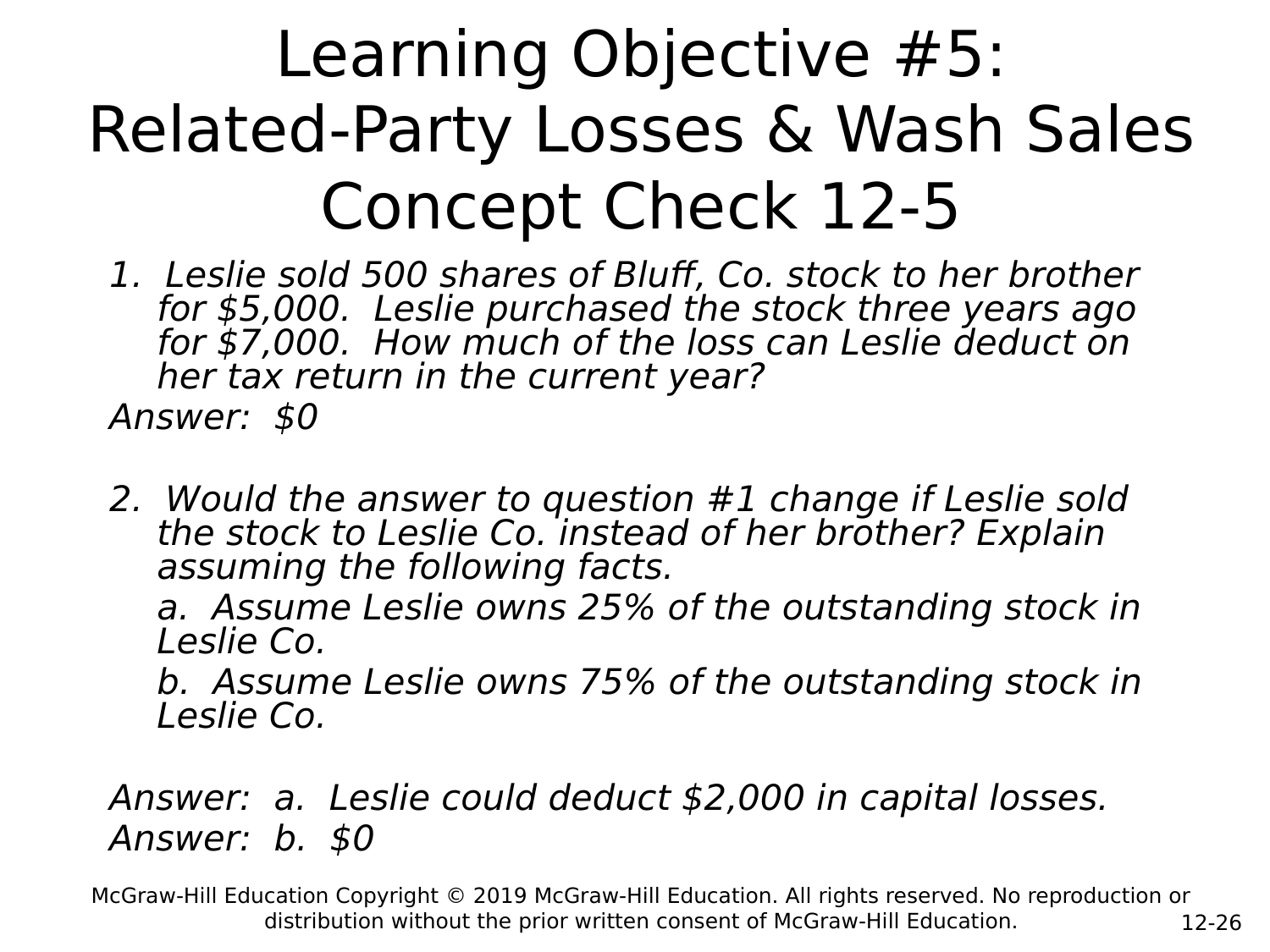

Learning Objective #5:
Related-Party Losses & Wash Sales
Concept Check 12-5
1.  Leslie sold 500 shares of Bluff, Co. stock to her brother for $5,000.  Leslie purchased the stock three years ago for $7,000.  How much of the loss can Leslie deduct on her tax return in the current year?
Answer:  $0

2.  Would the answer to question #1 change if Leslie sold the stock to Leslie Co. instead of her brother? Explain assuming the following facts.
	a.  Assume Leslie owns 25% of the outstanding stock in Leslie Co.
	b.  Assume Leslie owns 75% of the outstanding stock in Leslie Co.

Answer:  a.  Leslie could deduct $2,000 in capital losses.
Answer:  b.  $0
McGraw-Hill Education Copyright © 2019 McGraw-Hill Education. All rights reserved. No reproduction or distribution without the prior written consent of McGraw-Hill Education.
12-26